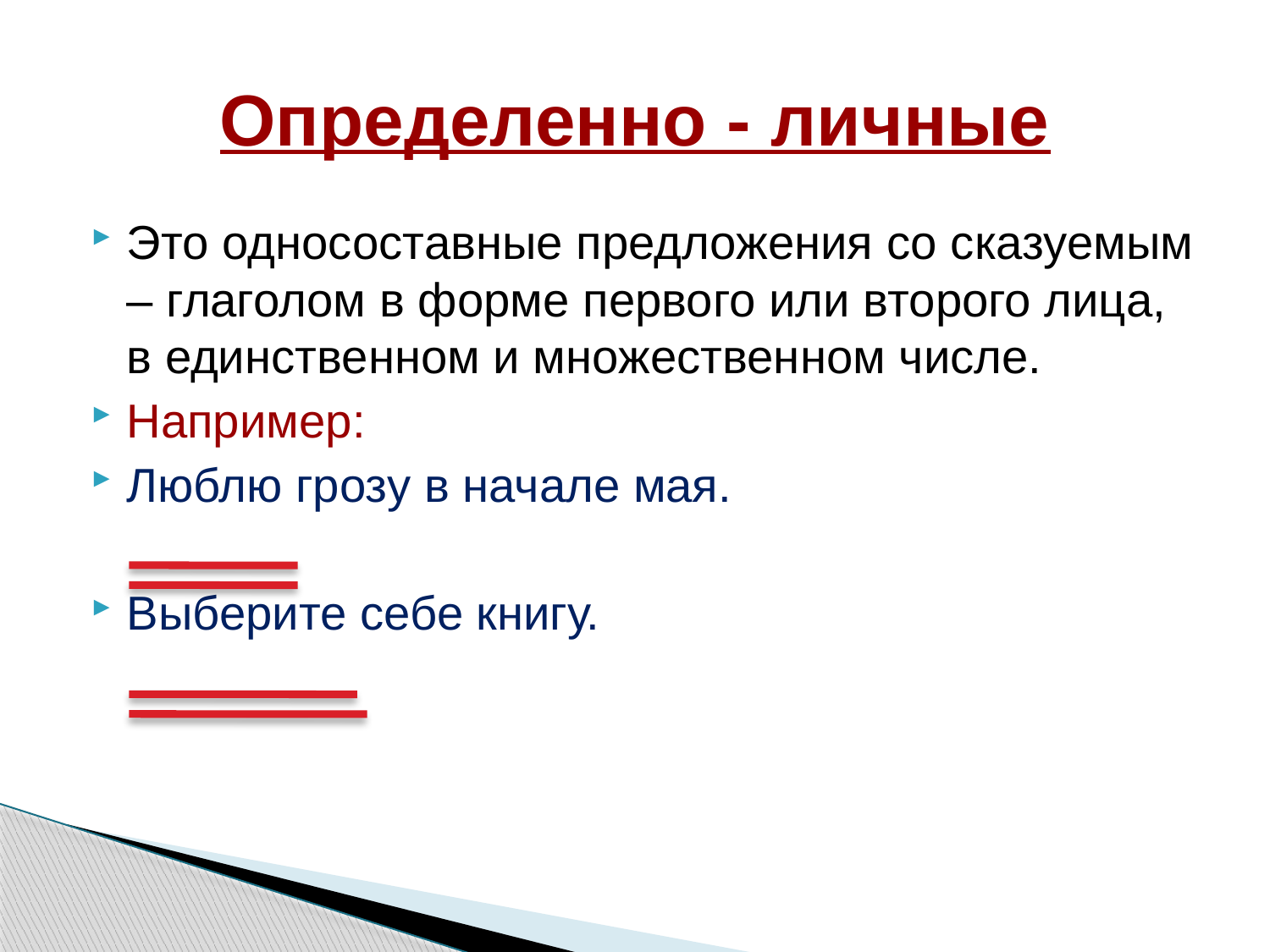

# Определенно - личные
Это односоставные предложения со сказуемым – глаголом в форме первого или второго лица, в единственном и множественном числе.
Например:
Люблю грозу в начале мая.

Выберите себе книгу.